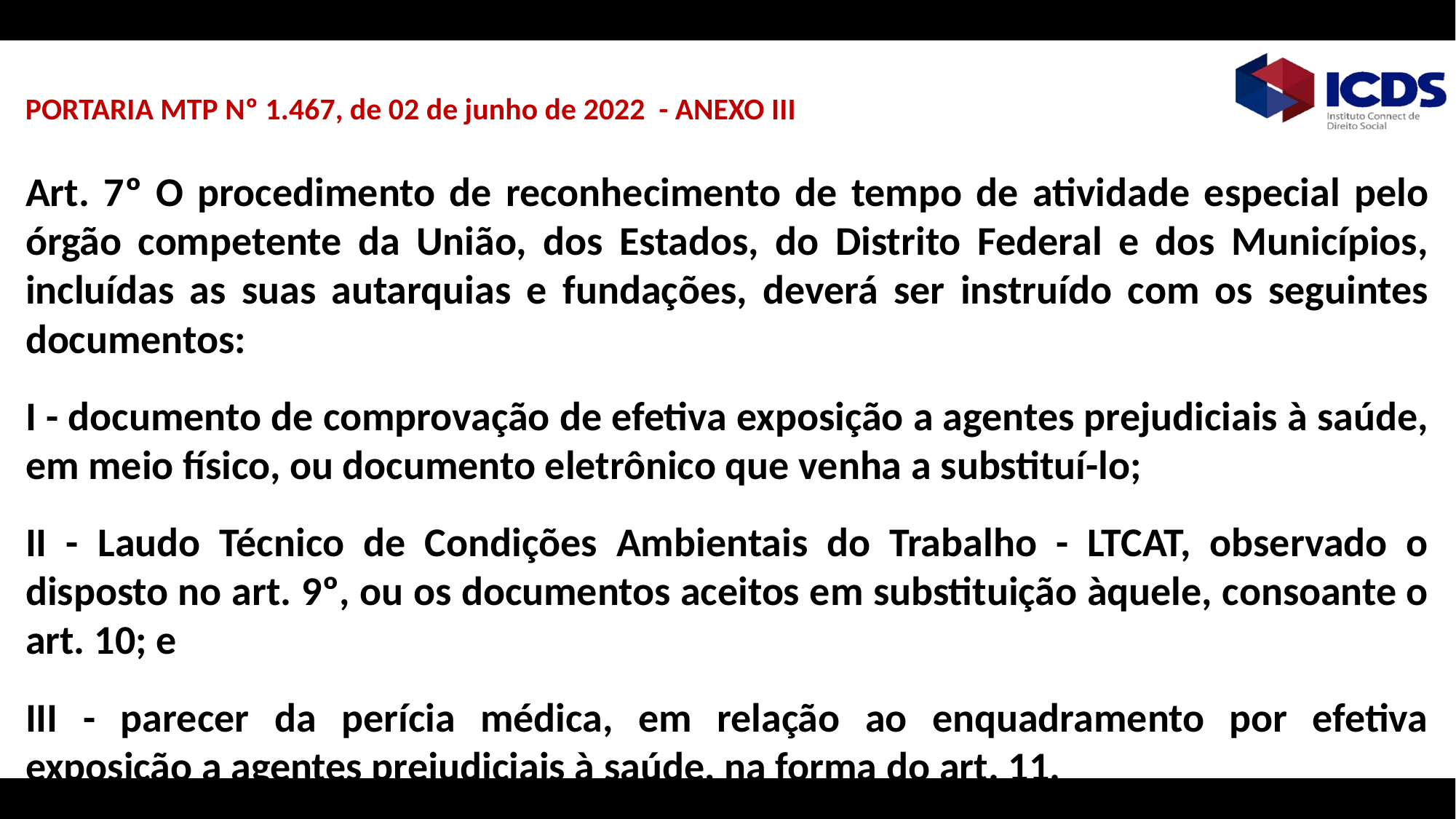

PORTARIA MTP Nº 1.467, de 02 de junho de 2022  - ANEXO III
Art. 7º O procedimento de reconhecimento de tempo de atividade especial pelo órgão competente da União, dos Estados, do Distrito Federal e dos Municípios, incluídas as suas autarquias e fundações, deverá ser instruído com os seguintes documentos:

I - documento de comprovação de efetiva exposição a agentes prejudiciais à saúde, em meio físico, ou documento eletrônico que venha a substituí-lo;

II - Laudo Técnico de Condições Ambientais do Trabalho - LTCAT, observado o disposto no art. 9º, ou os documentos aceitos em substituição àquele, consoante o art. 10; e

III - parecer da perícia médica, em relação ao enquadramento por efetiva exposição a agentes prejudiciais à saúde, na forma do art. 11.